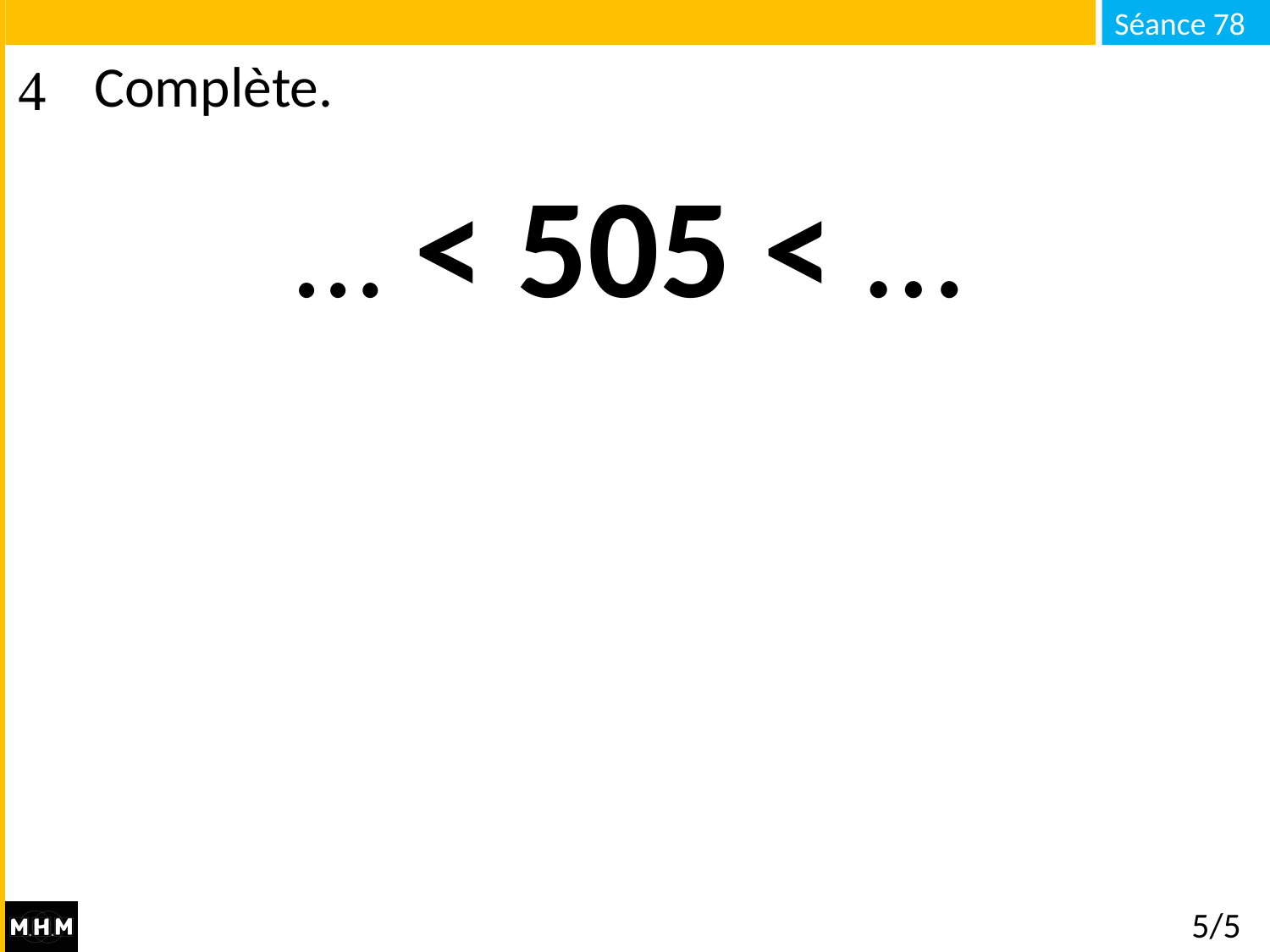

# Complète.
… < 505 < …
5/5